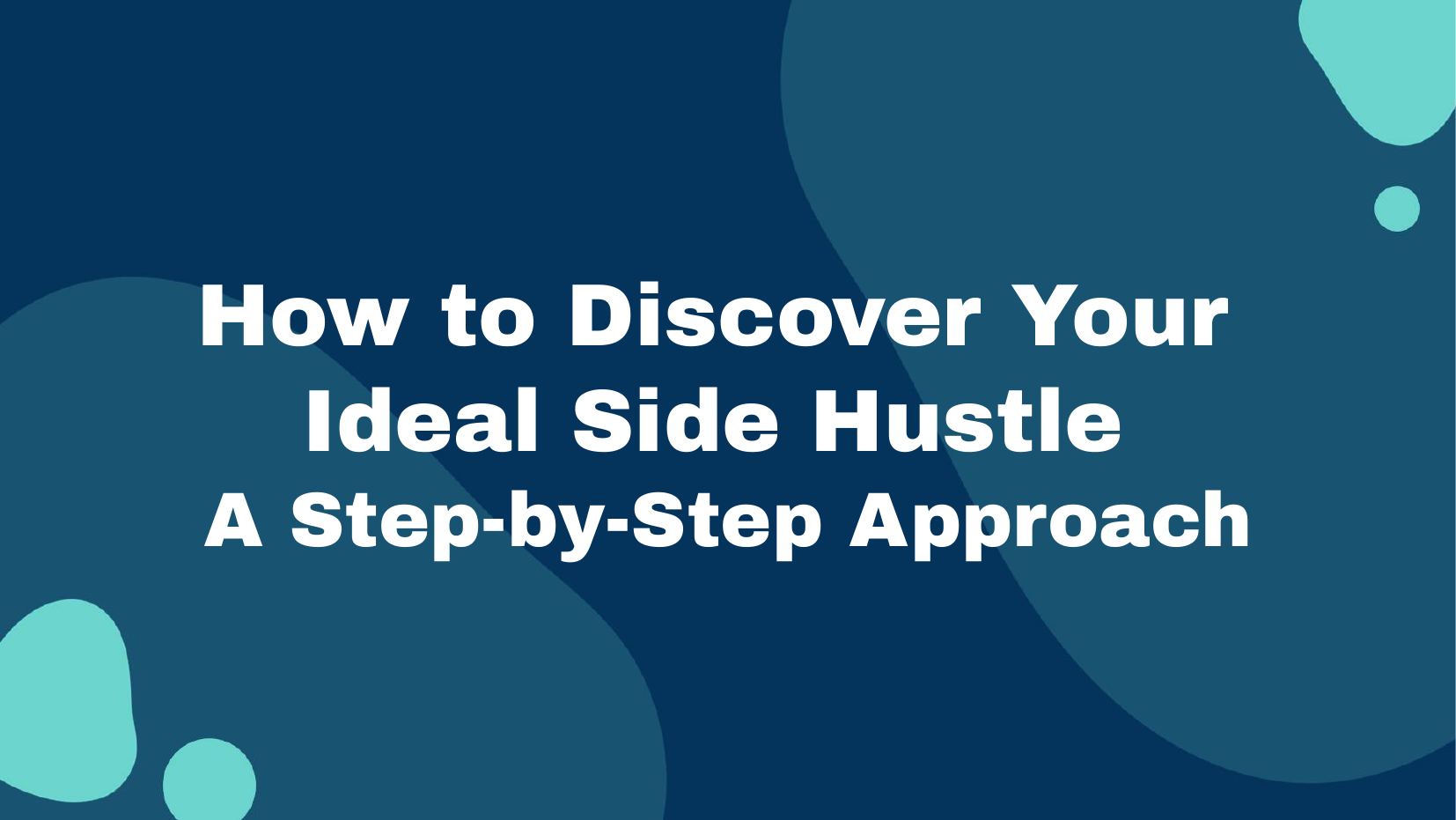

# How to Discover Your
Ideal Side Hustle
A Step-by-Step Approach